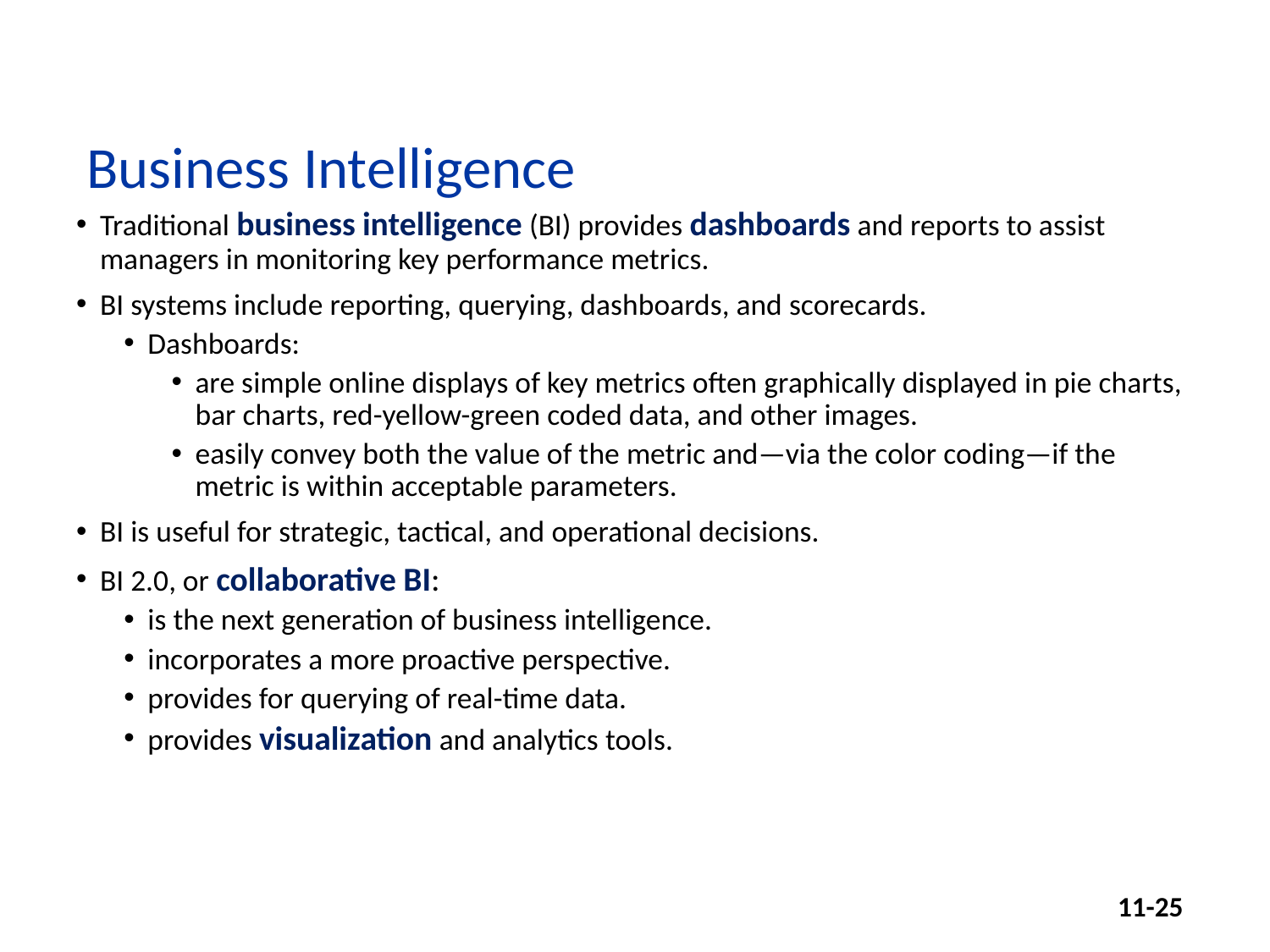

# Business Intelligence
Traditional business intelligence (BI) provides dashboards and reports to assist managers in monitoring key performance metrics.
BI systems include reporting, querying, dashboards, and scorecards.
Dashboards:
are simple online displays of key metrics often graphically displayed in pie charts, bar charts, red-yellow-green coded data, and other images.
easily convey both the value of the metric and—via the color coding—if the metric is within acceptable parameters.
BI is useful for strategic, tactical, and operational decisions.
BI 2.0, or collaborative BI:
is the next generation of business intelligence.
incorporates a more proactive perspective.
provides for querying of real-time data.
provides visualization and analytics tools.